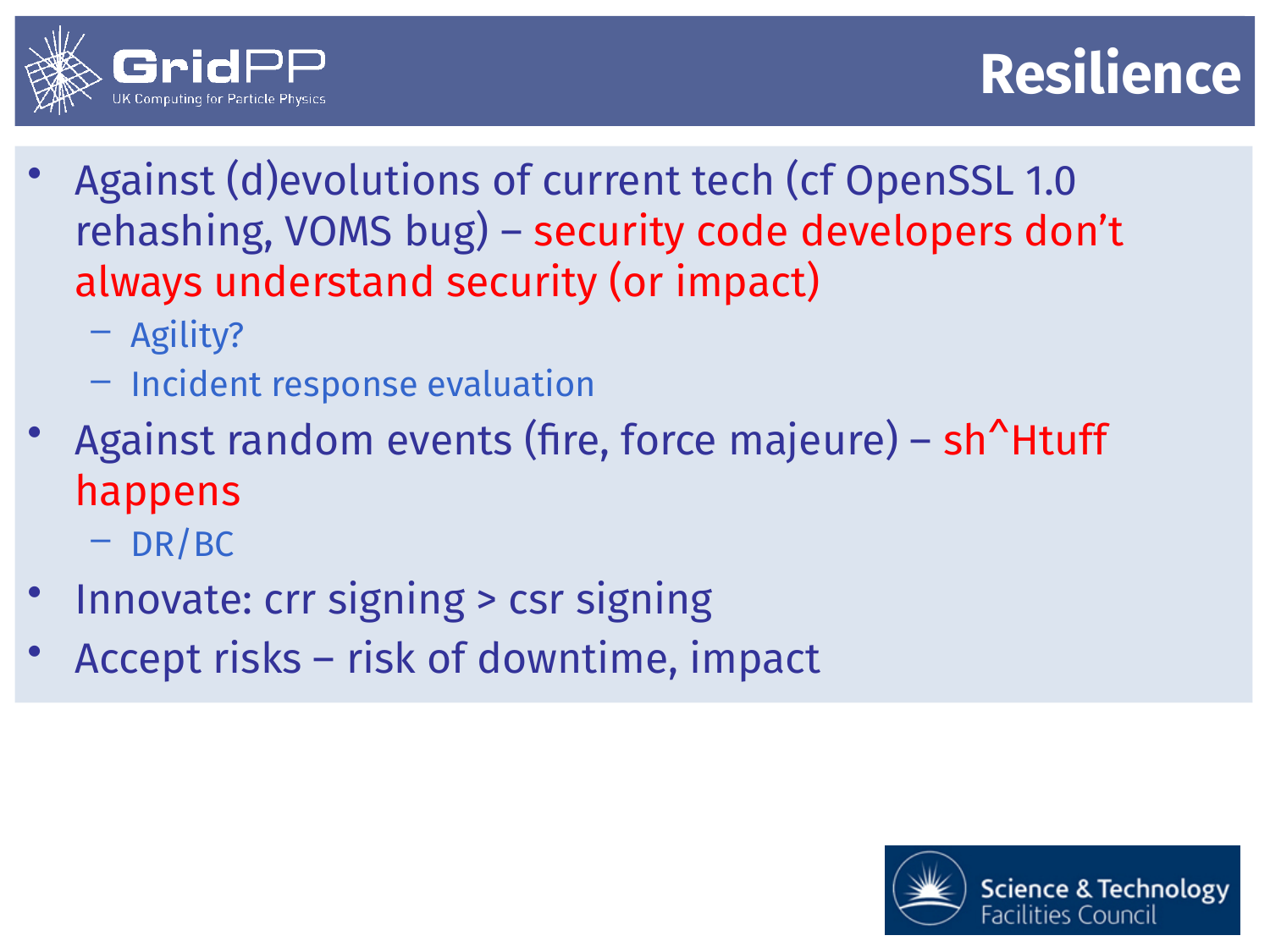

# Resilience
Against (d)evolutions of current tech (cf OpenSSL 1.0 rehashing, VOMS bug) – security code developers don’t always understand security (or impact)
Agility?
Incident response evaluation
Against random events (fire, force majeure) – sh^Htuff happens
DR/BC
Innovate: crr signing > csr signing
Accept risks – risk of downtime, impact